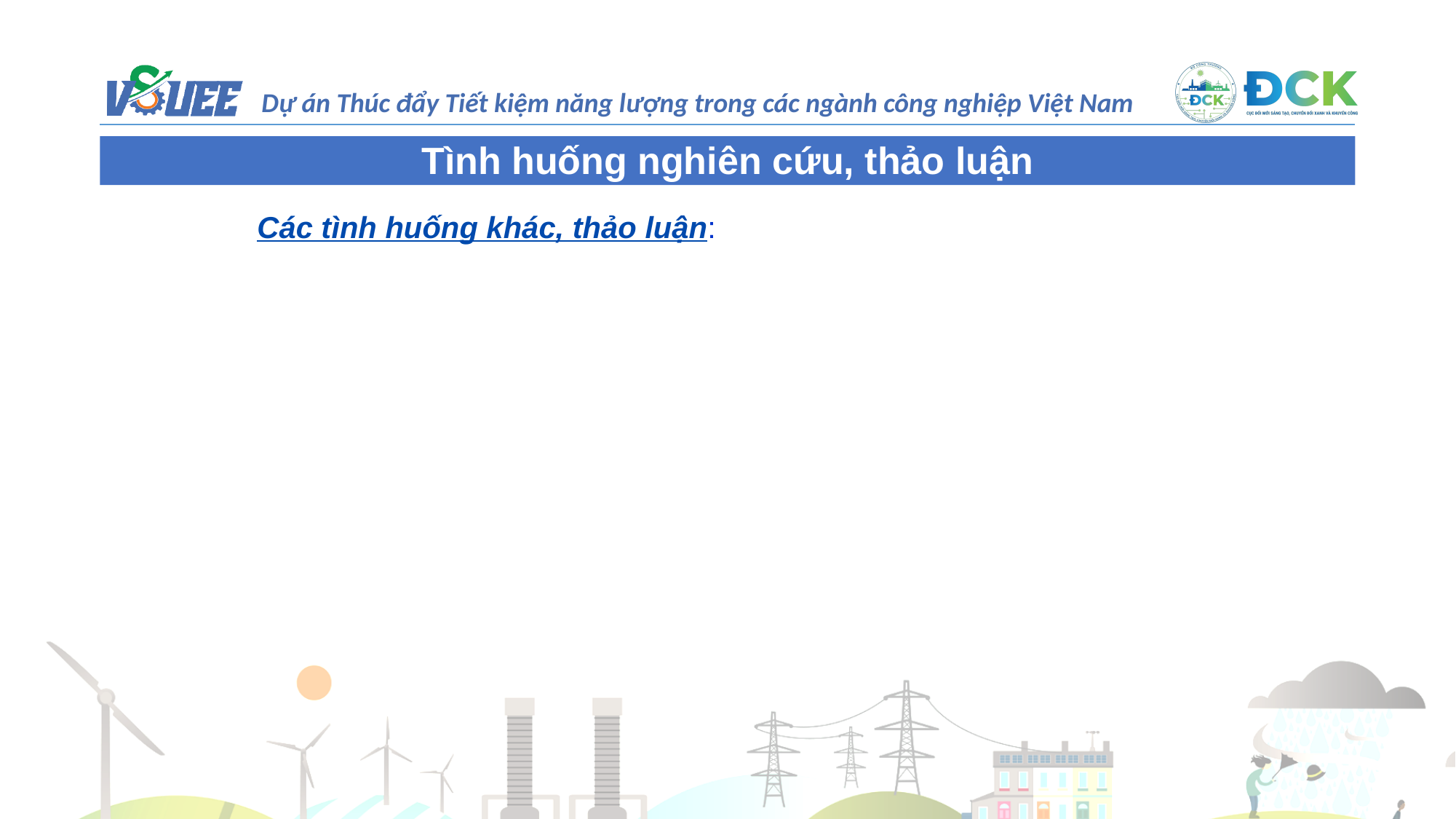

Tình huống nghiên cứu, thảo luận
Các tình huống khác, thảo luận: